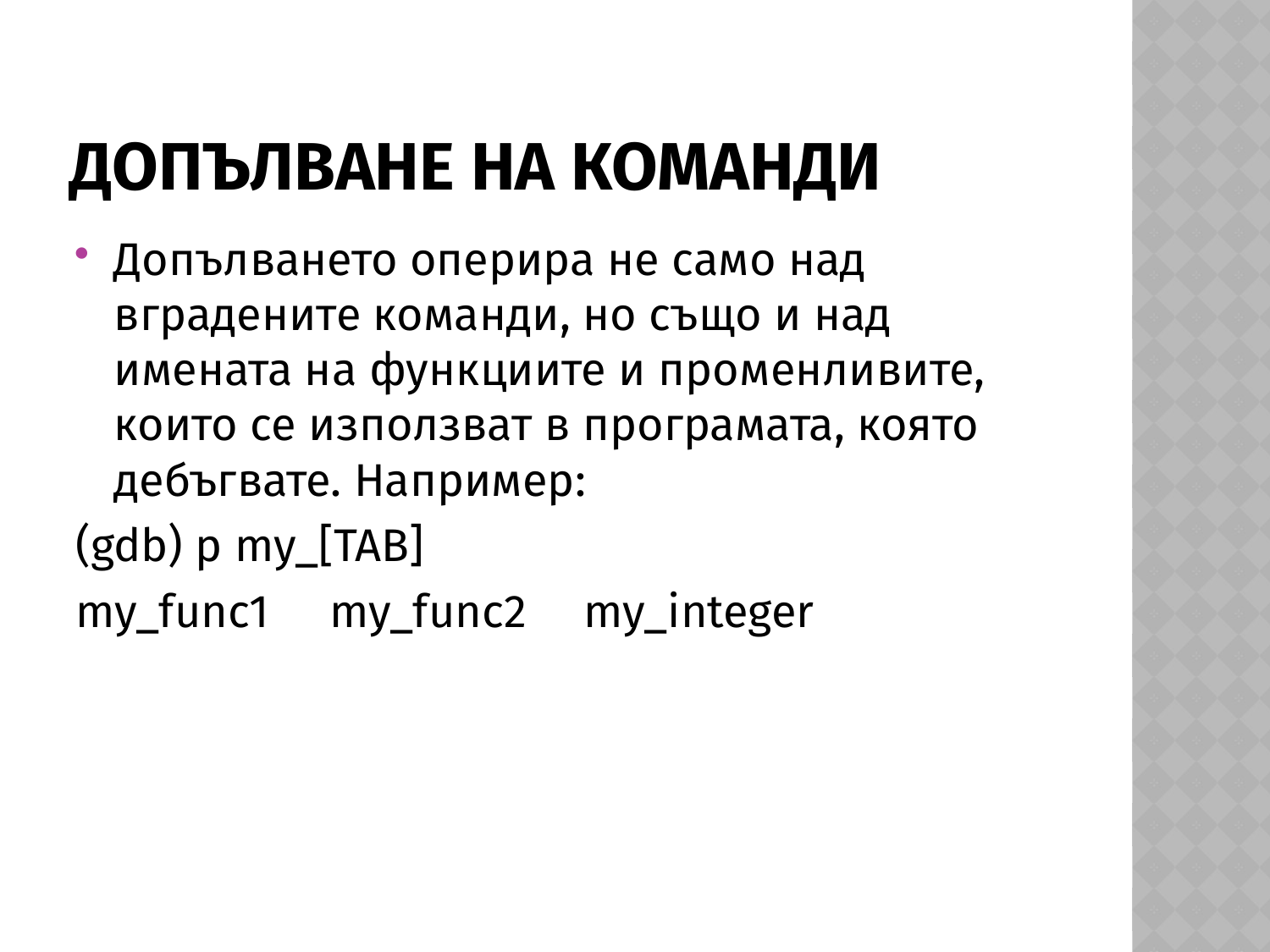

# Допълване на команди
Допълването оперира не само над вградените команди, но също и над имената на функциите и променливите, които се използват в програмата, която дебъгвате. Например:
(gdb) p my_[TAB]
my_func1 	my_func2 	my_integer